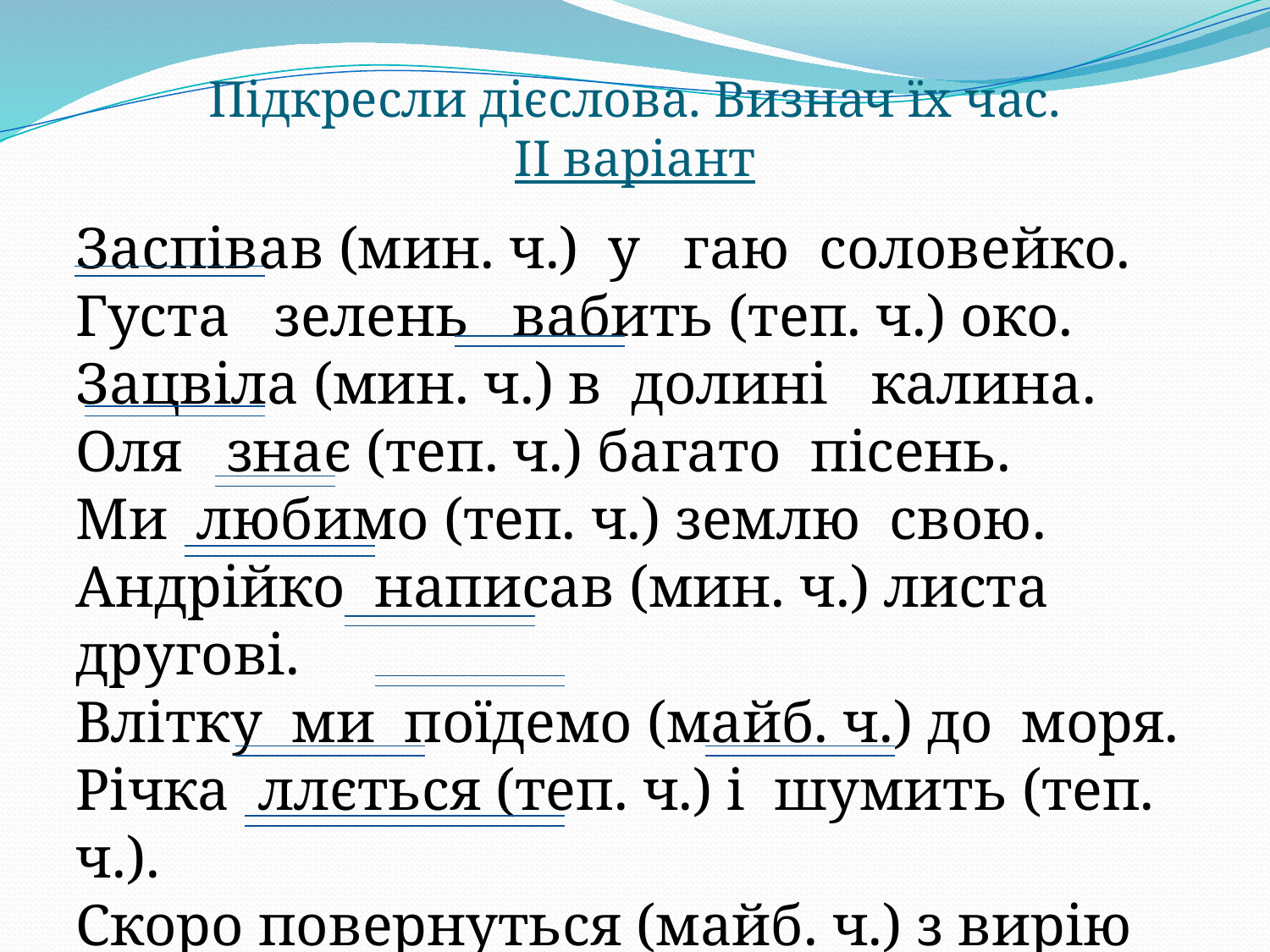

# Підкресли дієслова. Визнач їх час. ІІ варіант
Заспівав (мин. ч.)  у   гаю  соловейко.
Густа   зелень   вабить (теп. ч.) око.
Зацвіла (мин. ч.) в  долині   калина.
Оля   знає (теп. ч.) багато  пісень.
Ми  любимо (теп. ч.) землю  свою.
Андрійко  написав (мин. ч.) листа  другові.
Влітку  ми  поїдемо (майб. ч.) до  моря.
Річка  ллється (теп. ч.) і  шумить (теп. ч.).
Скоро повернуться (майб. ч.) з вирію птахи.
Розуму  чоловік  вчиться   цілий вік.